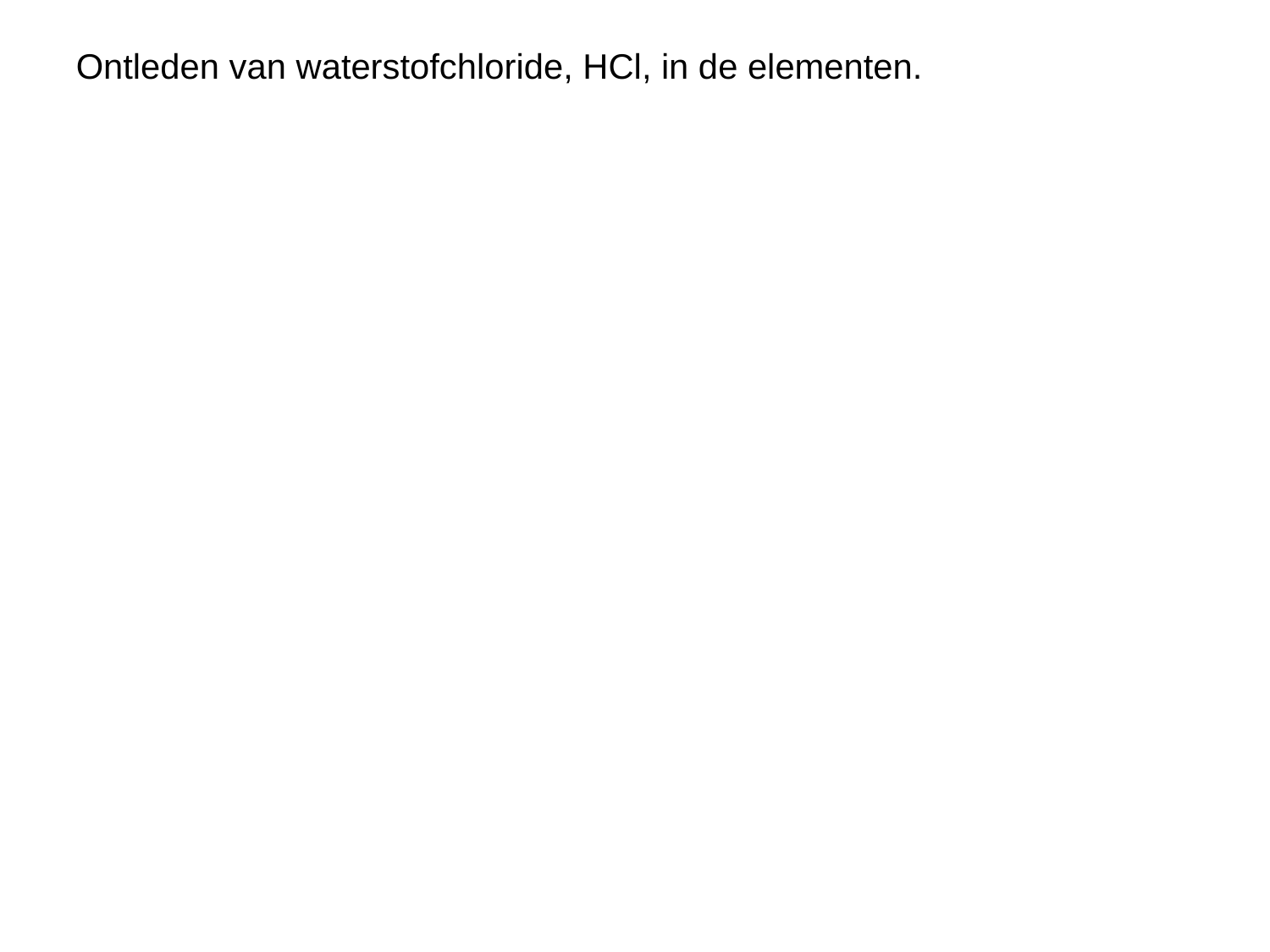

Ontleden van waterstofchloride, HCl, in de elementen.